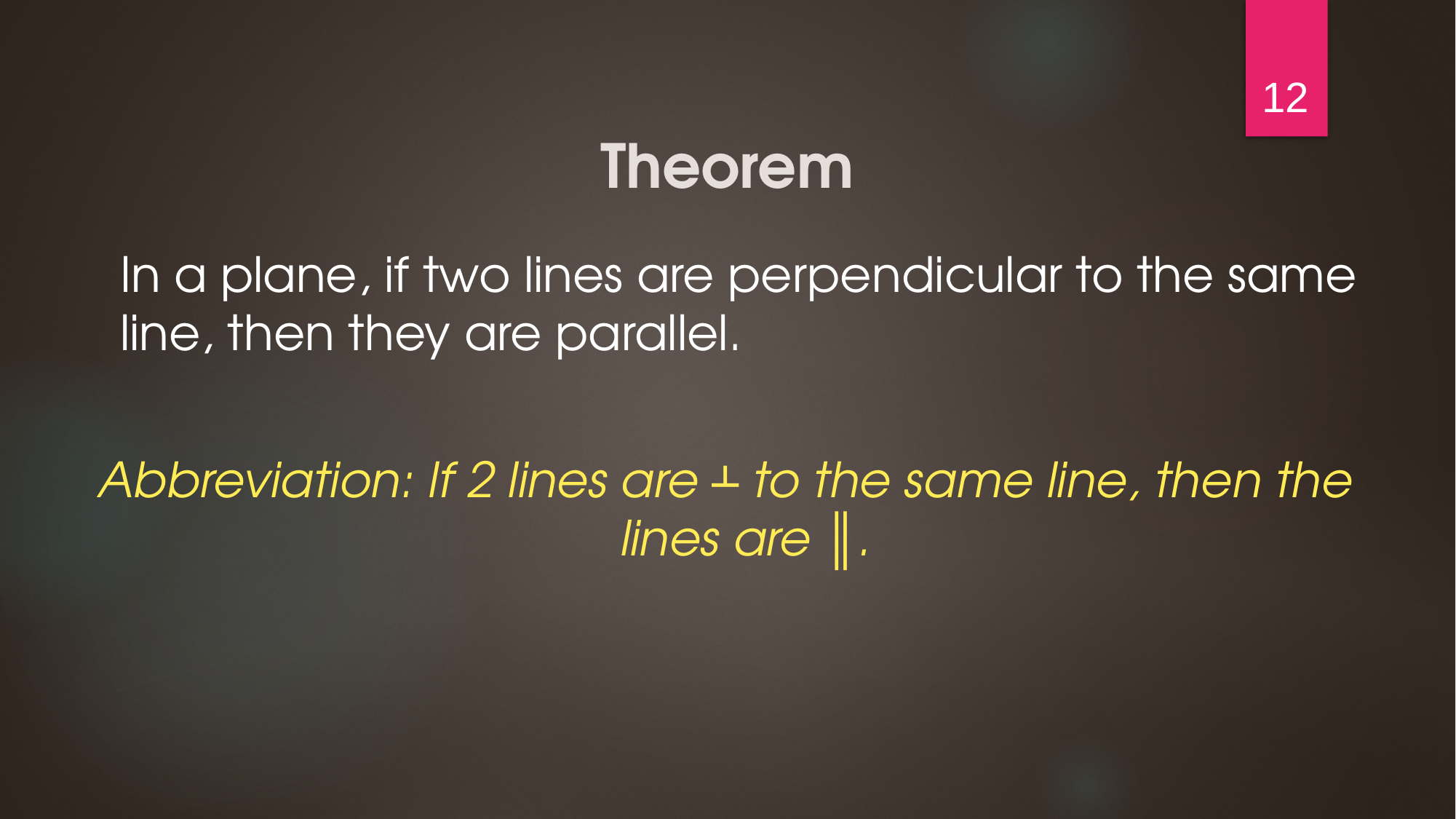

12
# Theorem
	In a plane, if two lines are perpendicular to the same line, then they are parallel.

Abbreviation: If 2 lines are ┴ to the same line, then the lines are ║.